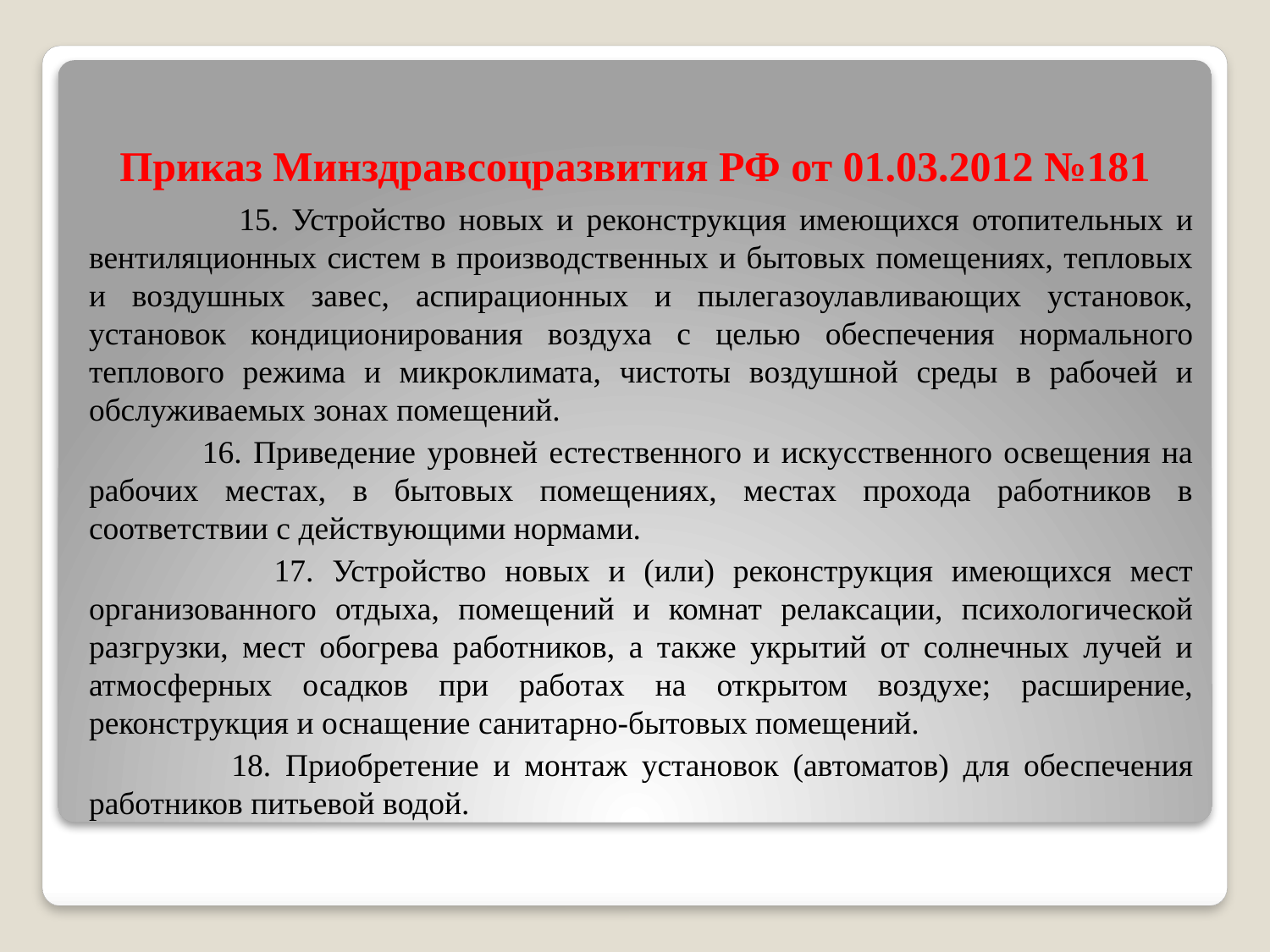

# Приказ Минздравсоцразвития РФ от 01.03.2012 №181
          15. Устройство новых и реконструкция имеющихся отопительных и вентиляционных систем в производственных и бытовых помещениях, тепловых и воздушных завес, аспирационных и пылегазоулавливающих установок, установок кондиционирования воздуха с целью обеспечения нормального теплового режима и микроклимата, чистоты воздушной среды в рабочей и обслуживаемых зонах помещений.
          16. Приведение уровней естественного и искусственного освещения на рабочих местах, в бытовых помещениях, местах прохода работников в соответствии с действующими нормами.
          17. Устройство новых и (или) реконструкция имеющихся мест организованного отдыха, помещений и комнат релаксации, психологической разгрузки, мест обогрева работников, а также укрытий от солнечных лучей и атмосферных осадков при работах на открытом воздухе; расширение, реконструкция и оснащение санитарно-бытовых помещений.
          18. Приобретение и монтаж установок (автоматов) для обеспечения работников питьевой водой.